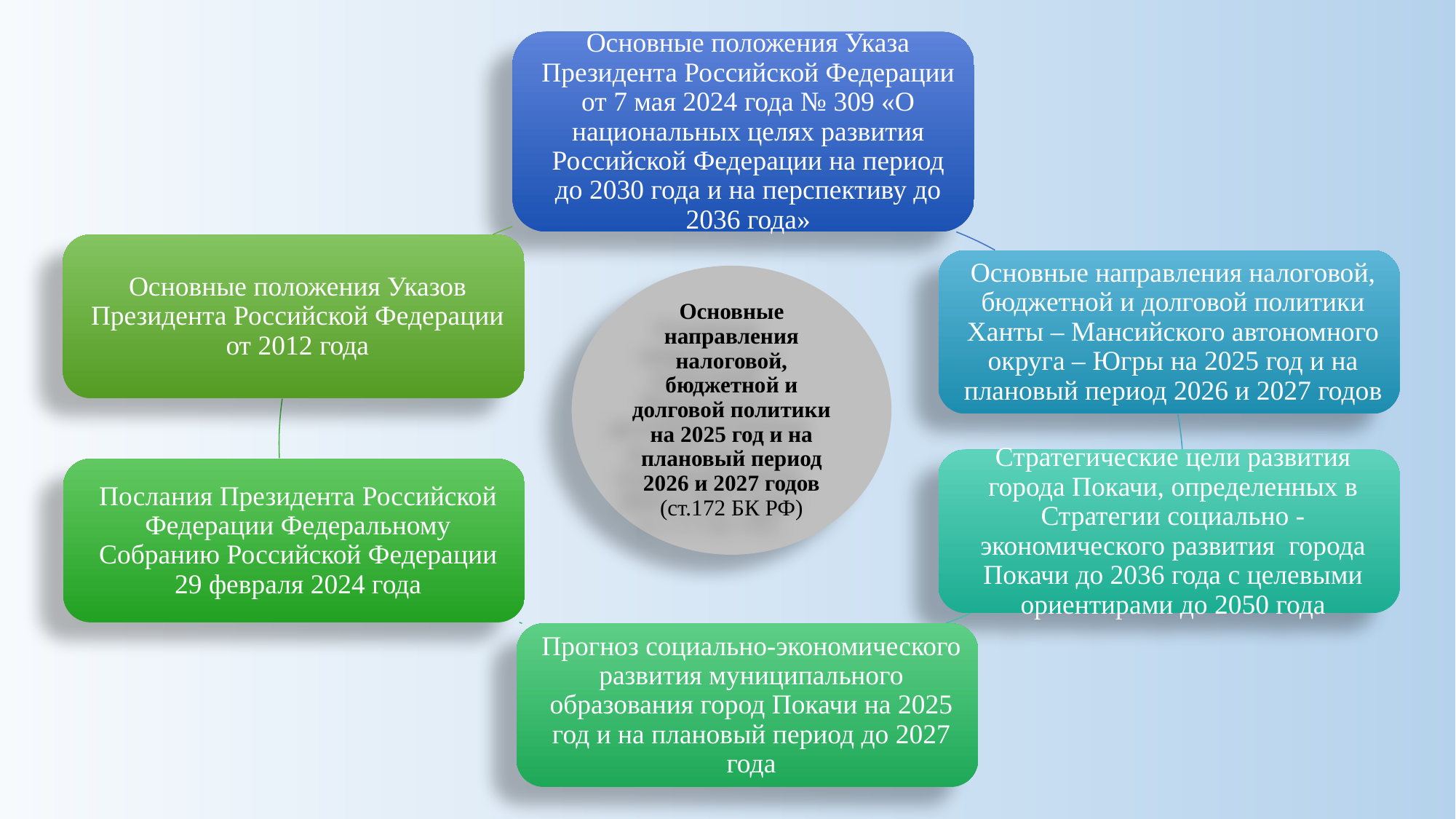

Основные положения Указа Президента Российской Федерации от 7 мая 2024 года № 309 «О национальных целях развития Российской Федерации на период до 2030 года и на перспективу до 2036 года»
Основные направления налоговой, бюджетной и долговой политики Ханты – Мансийского автономного округа – Югры на 2025 год и на плановый период 2026 и 2027 годов
Стратегические цели развития города Покачи, определенных в Стратегии социально - экономического развития  города Покачи до 2036 года с целевыми ориентирами до 2050 года
Прогноз социально-экономического развития муниципального образования город Покачи на 2025 год и на плановый период до 2027 года
Послания Президента Российской Федерации Федеральному Собранию Российской Федерации 29 февраля 2024 года
Основные положения Указов Президента Российской Федерации от 2012 года

Основные направления налоговой, бюджетной и долговой политики на 2025 год и на плановый период 2026 и 2027 годов
(ст.172 БК РФ)